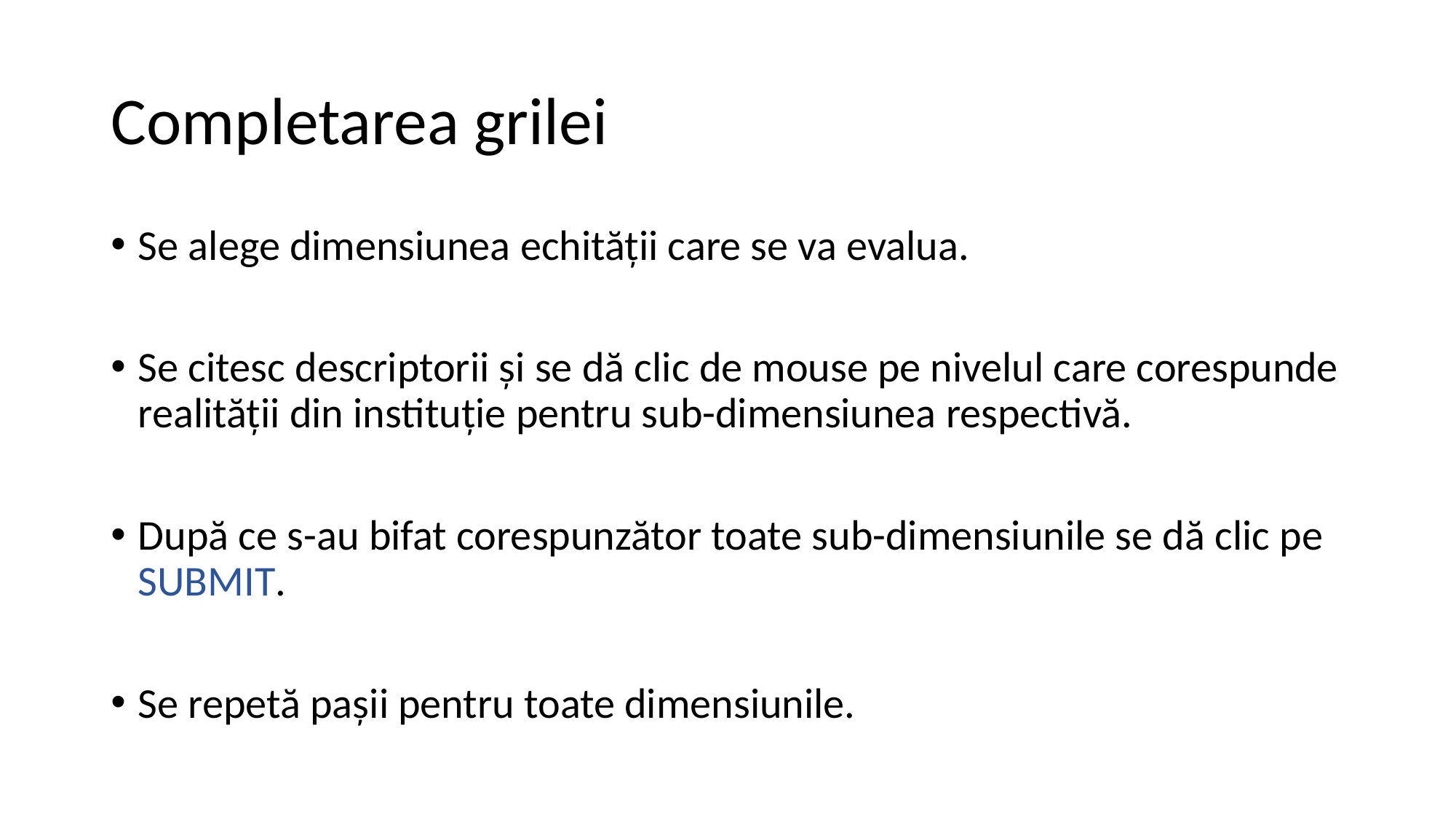

# Completarea grilei
Se alege dimensiunea echității care se va evalua.

Se citesc descriptorii și se dă clic de mouse pe nivelul care corespunde realității din instituție pentru sub-dimensiunea respectivă.

După ce s-au bifat corespunzător toate sub-dimensiunile se dă clic pe SUBMIT.

Se repetă pașii pentru toate dimensiunile.